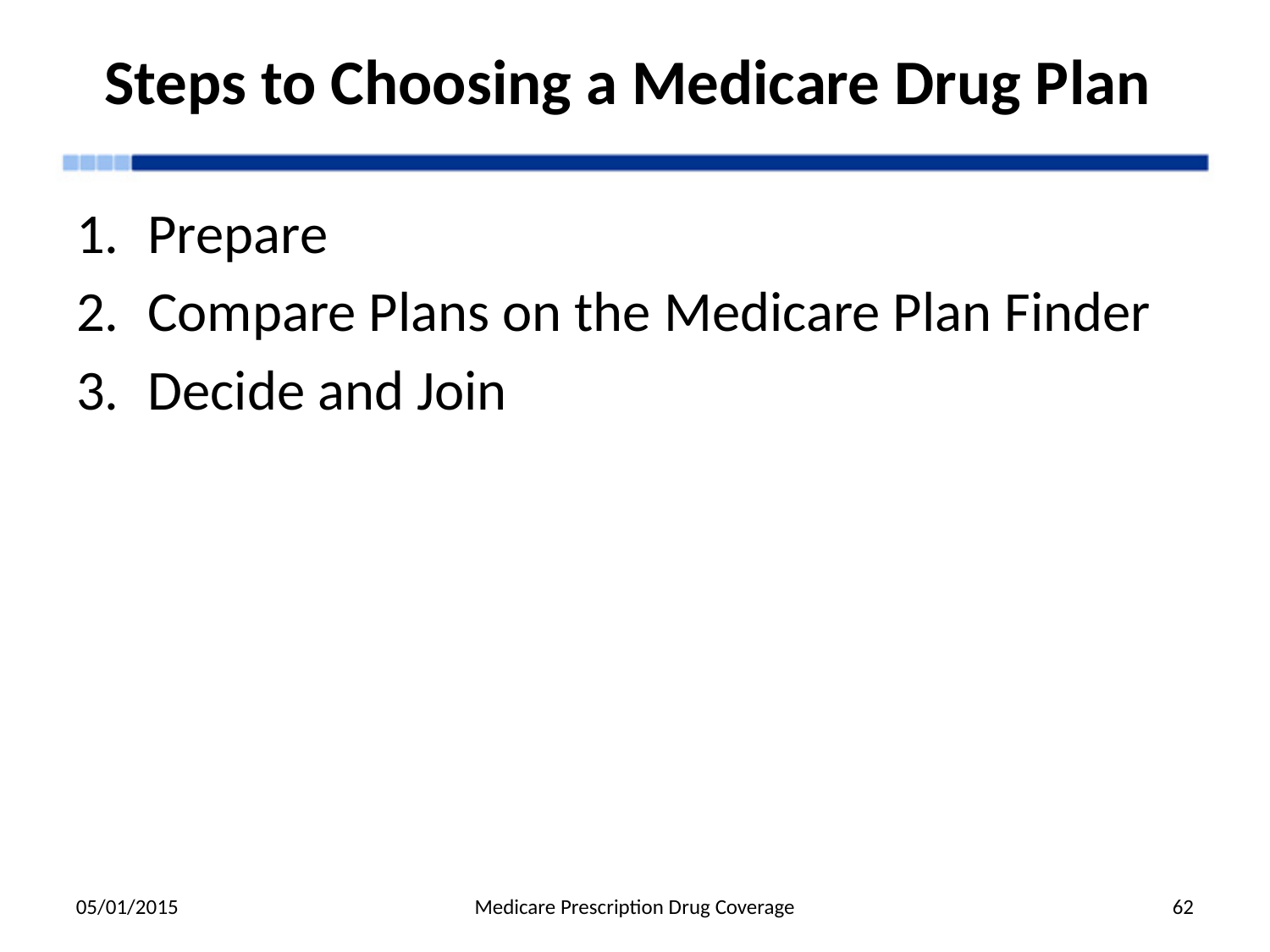

# Steps to Choosing a Medicare Drug Plan
Prepare
Compare Plans on the Medicare Plan Finder
Decide and Join

05/01/2015
Medicare Prescription Drug Coverage
62